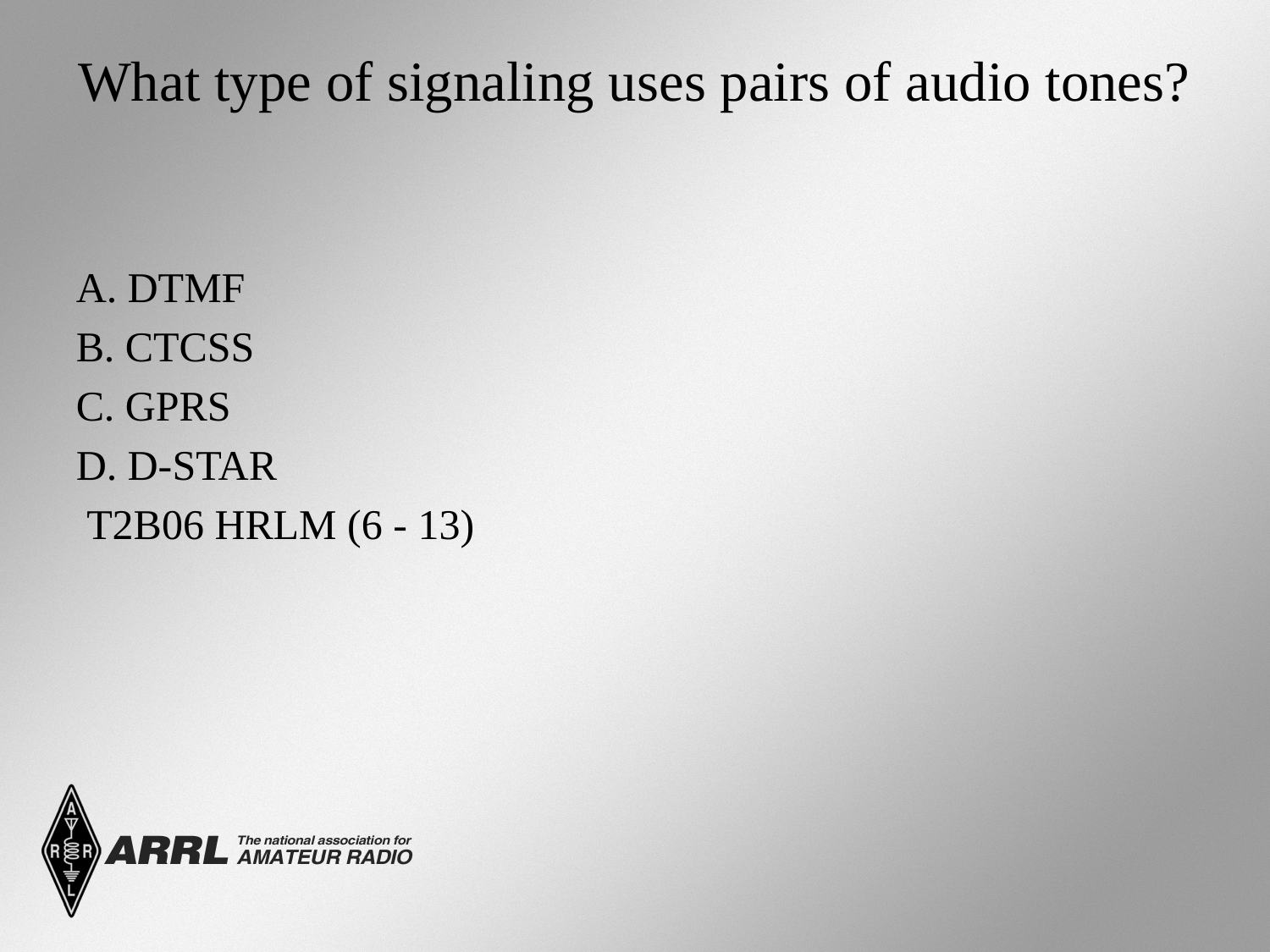

# What type of signaling uses pairs of audio tones?
A. DTMF
B. CTCSS
C. GPRS
D. D-STAR
 T2B06 HRLM (6 - 13)